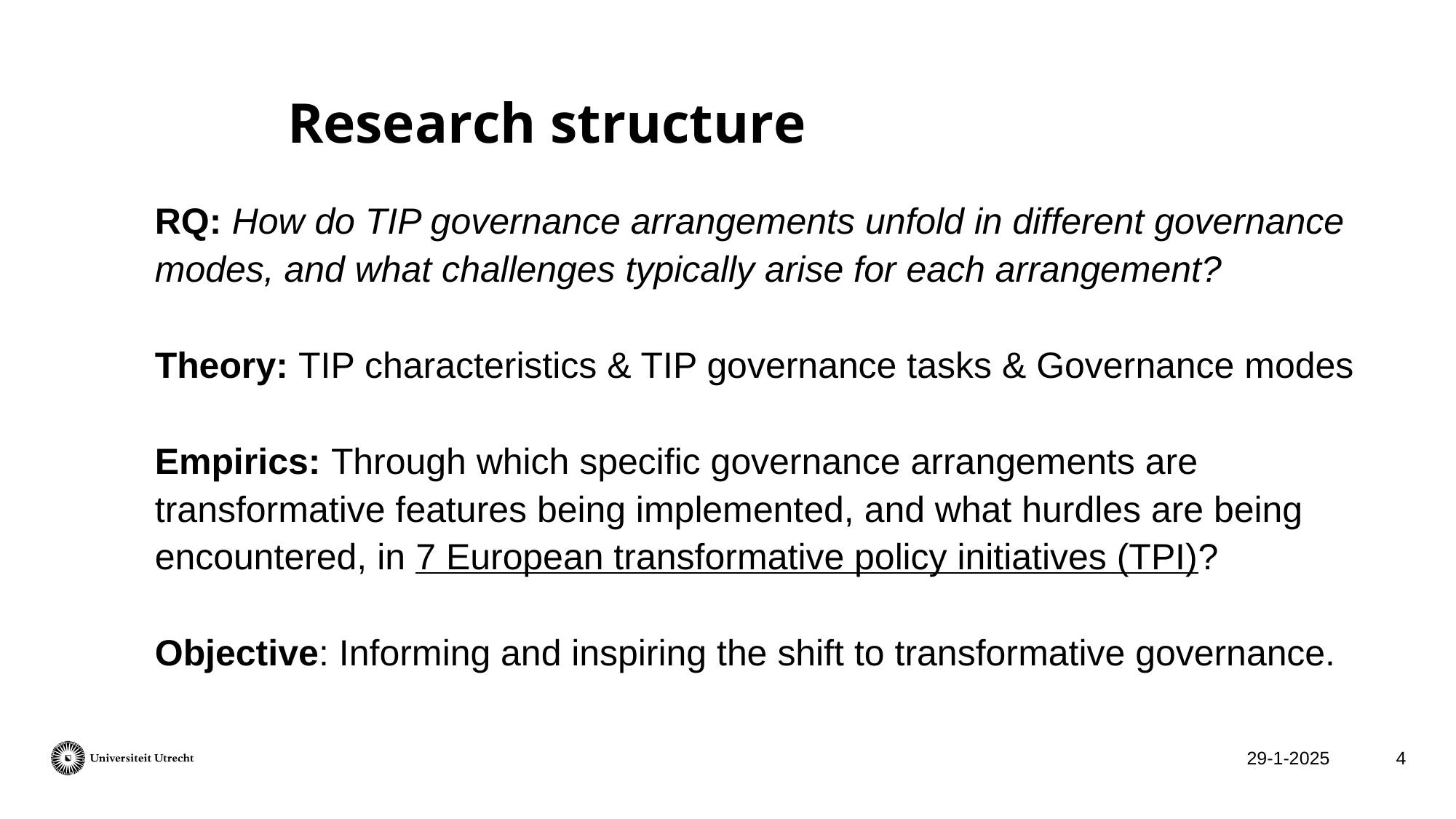

# Research structure
RQ: How do TIP governance arrangements unfold in different governance modes, and what challenges typically arise for each arrangement?

Theory: TIP characteristics & TIP governance tasks & Governance modes

Empirics: Through which specific governance arrangements are transformative features being implemented, and what hurdles are being encountered, in 7 European transformative policy initiatives (TPI)?

Objective: Informing and inspiring the shift to transformative governance.

4
29-1-2025